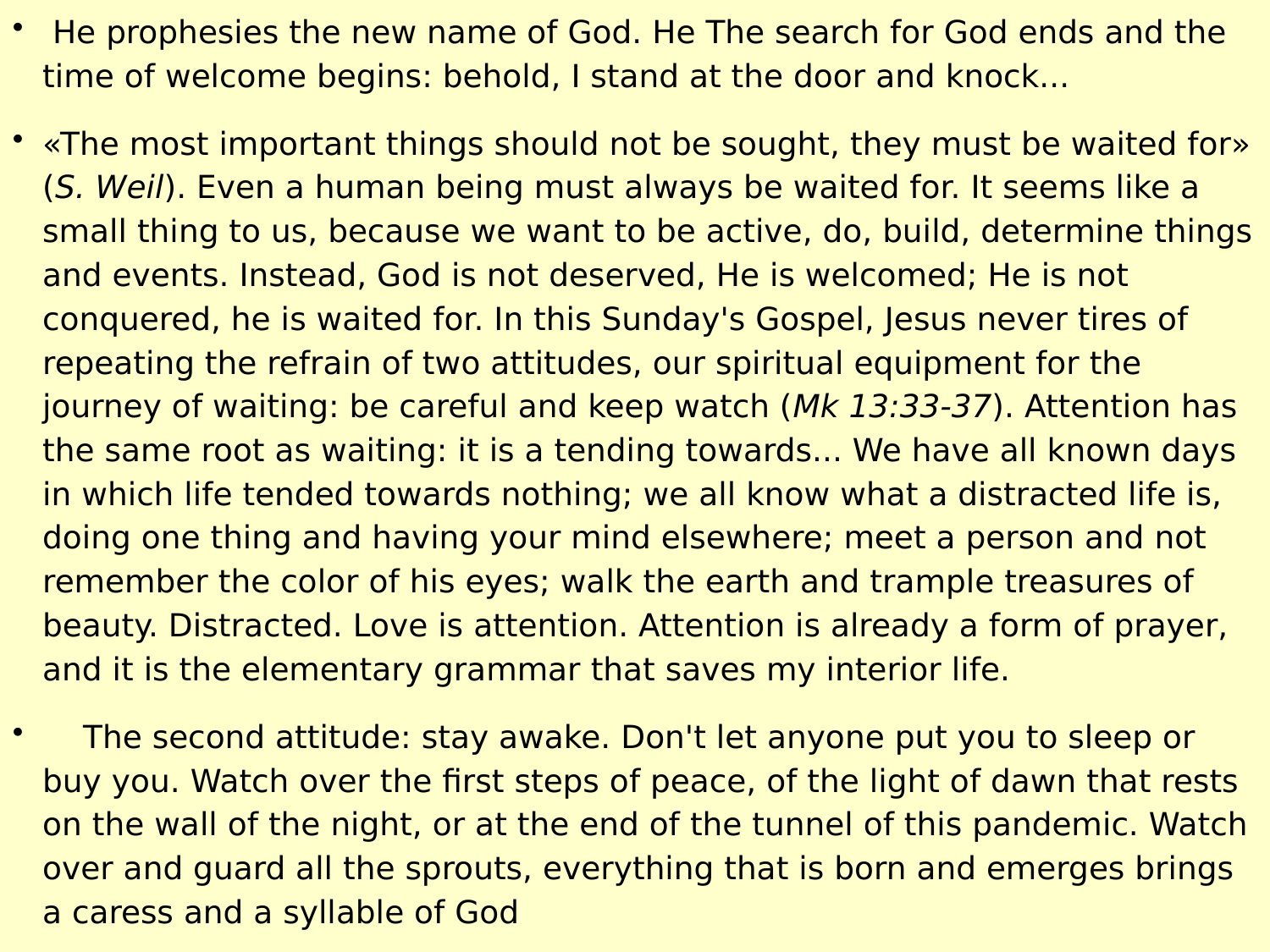

He prophesies the new name of God. He The search for God ends and the time of welcome begins: behold, I stand at the door and knock...
«The most important things should not be sought, they must be waited for» (S. Weil). Even a human being must always be waited for. It seems like a small thing to us, because we want to be active, do, build, determine things and events. Instead, God is not deserved, He is welcomed; He is not conquered, he is waited for. In this Sunday's Gospel, Jesus never tires of repeating the refrain of two attitudes, our spiritual equipment for the journey of waiting: be careful and keep watch (Mk 13:33-37). Attention has the same root as waiting: it is a tending towards... We have all known days in which life tended towards nothing; we all know what a distracted life is, doing one thing and having your mind elsewhere; meet a person and not remember the color of his eyes; walk the earth and trample treasures of beauty. Distracted. Love is attention. Attention is already a form of prayer, and it is the elementary grammar that saves my interior life.
    The second attitude: stay awake. Don't let anyone put you to sleep or buy you. Watch over the first steps of peace, of the light of dawn that rests on the wall of the night, or at the end of the tunnel of this pandemic. Watch over and guard all the sprouts, everything that is born and emerges brings a caress and a syllable of God